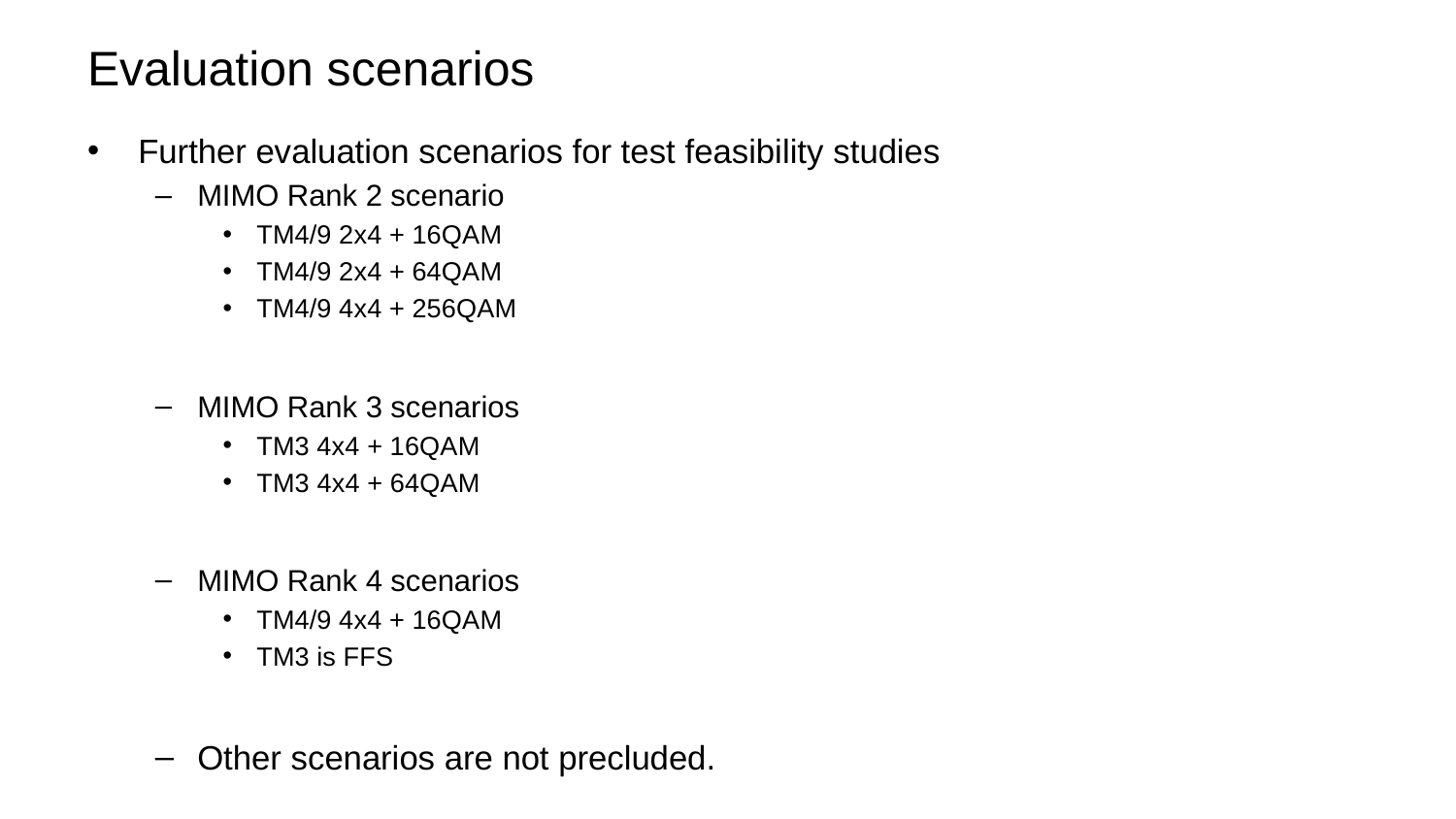

# Evaluation scenarios
Further evaluation scenarios for test feasibility studies
MIMO Rank 2 scenario
TM4/9 2x4 + 16QAM
TM4/9 2x4 + 64QAM
TM4/9 4x4 + 256QAM

MIMO Rank 3 scenarios
TM3 4x4 + 16QAM
TM3 4x4 + 64QAM

MIMO Rank 4 scenarios
TM4/9 4x4 + 16QAM
TM3 is FFS

Other scenarios are not precluded.